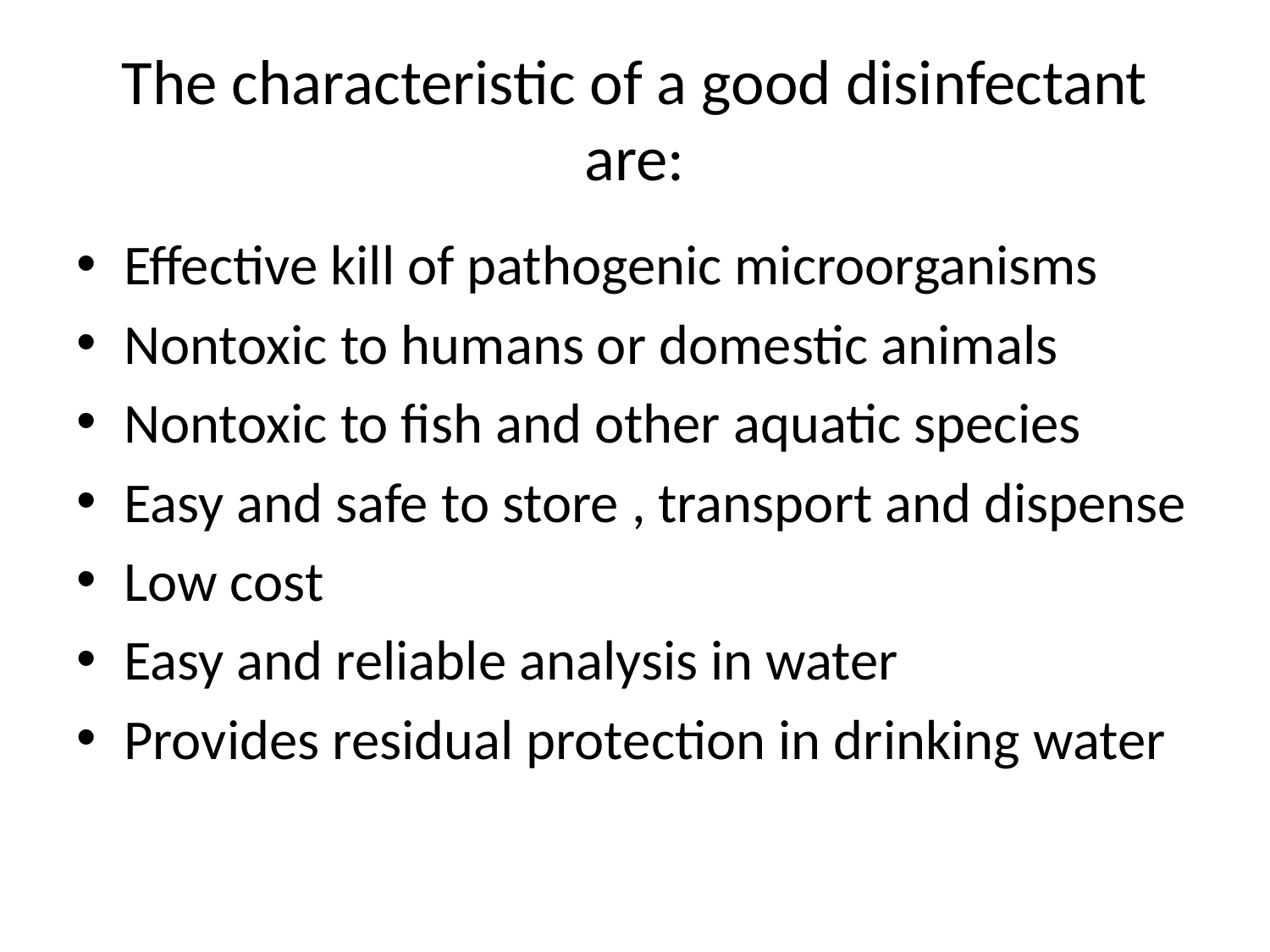

# The characteristic of a good disinfectant are:
Effective kill of pathogenic microorganisms
Nontoxic to humans or domestic animals
Nontoxic to fish and other aquatic species
Easy and safe to store , transport and dispense
Low cost
Easy and reliable analysis in water
Provides residual protection in drinking water